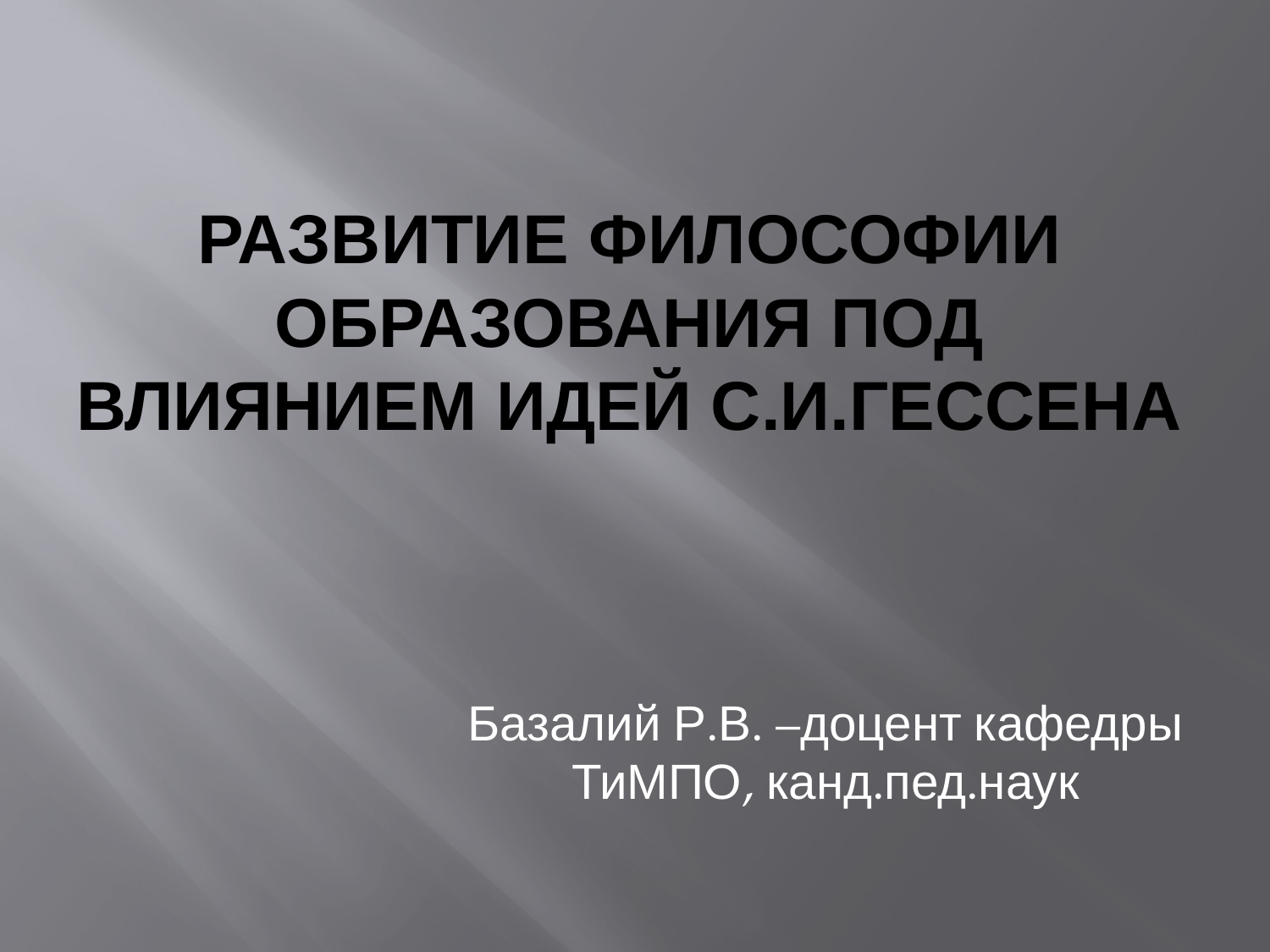

# Развитие философии образования под влиянием идей с.и.гессена

Базалий Р.В. –доцент кафедры ТиМПО, канд.пед.наук